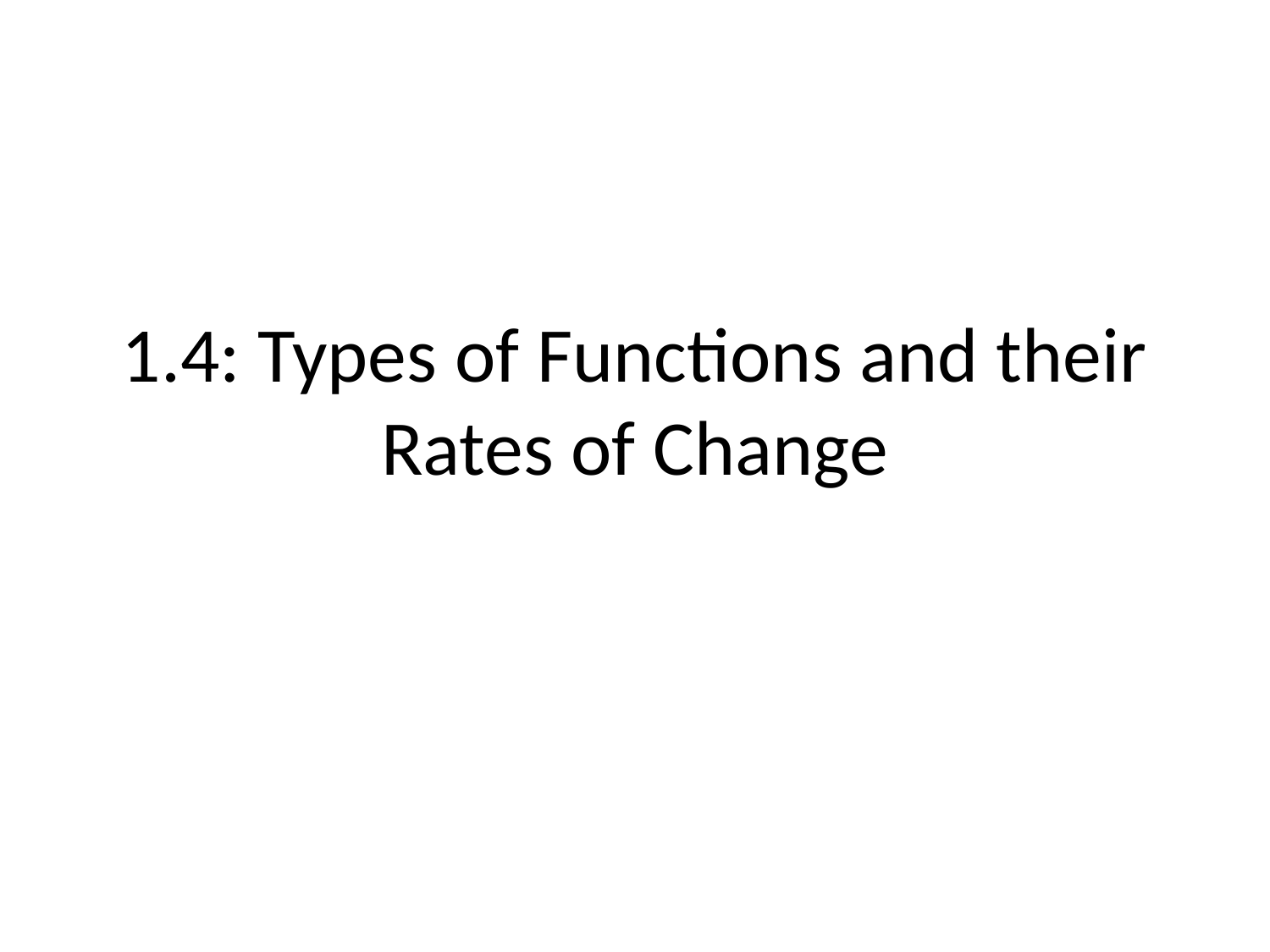

# 1.4: Types of Functions and their Rates of Change